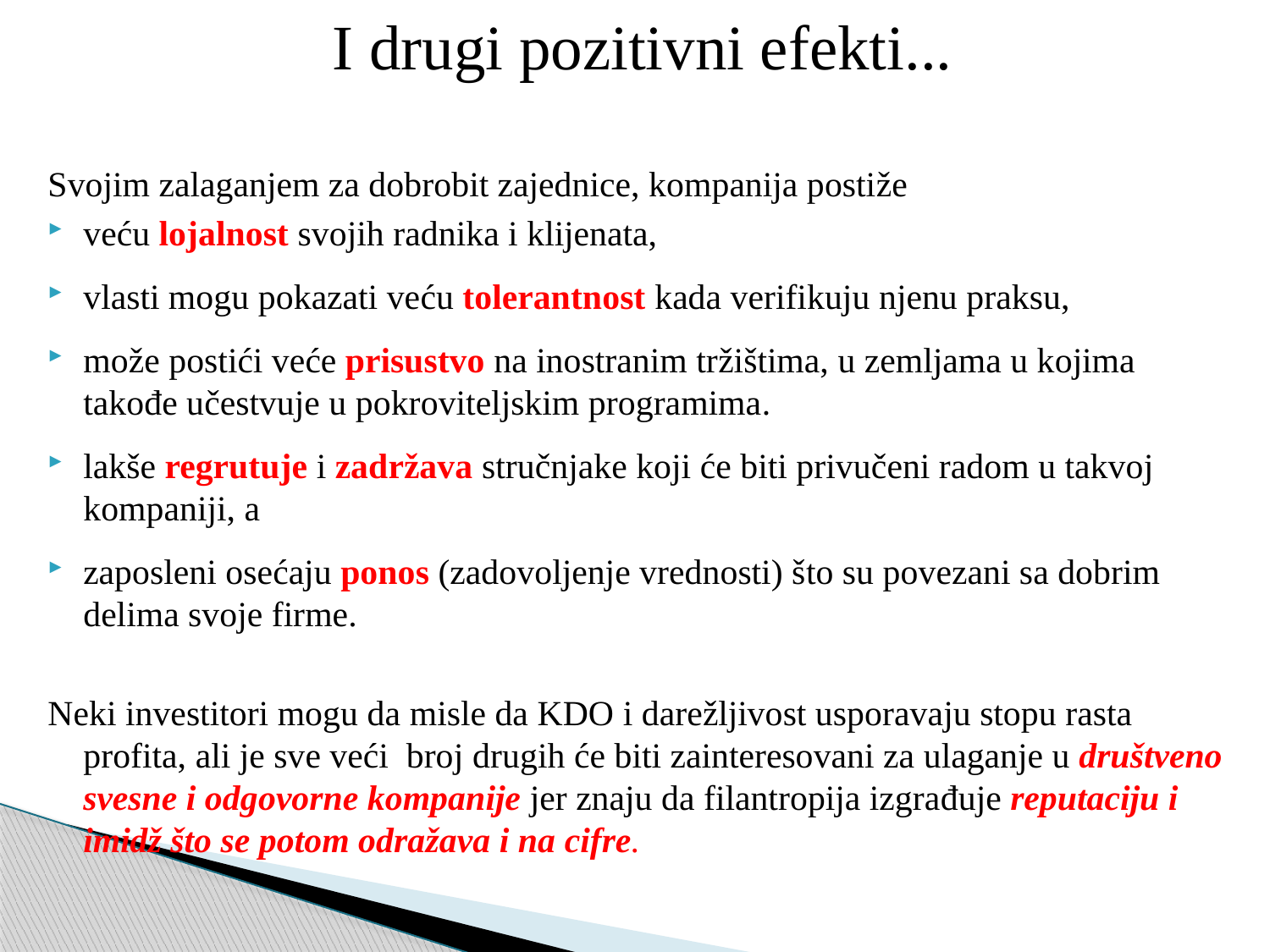

I drugi pozitivni efekti...

Svojim zalaganjem za dobrobit zajednice, kompanija postiže
veću lojalnost svojih radnika i klijenata,
vlasti mogu pokazati veću tolerantnost kada verifikuju njenu praksu,
može postići veće prisustvo na inostranim tržištima, u zemljama u kojima takođe učestvuje u pokroviteljskim programima.
lakše regrutuje i zadržava stručnjake koji će biti privučeni radom u takvoj kompaniji, a
zaposleni osećaju ponos (zadovoljenje vrednosti) što su povezani sa dobrim delima svoje firme.

Neki investitori mogu da misle da KDO i darežljivost usporavaju stopu rasta profita, ali je sve veći  broj drugih će biti zainteresovani za ulaganje u društveno svesne i odgovorne kompanije jer znaju da filantropija izgrađuje reputaciju i imidž što se potom odražava i na cifre.